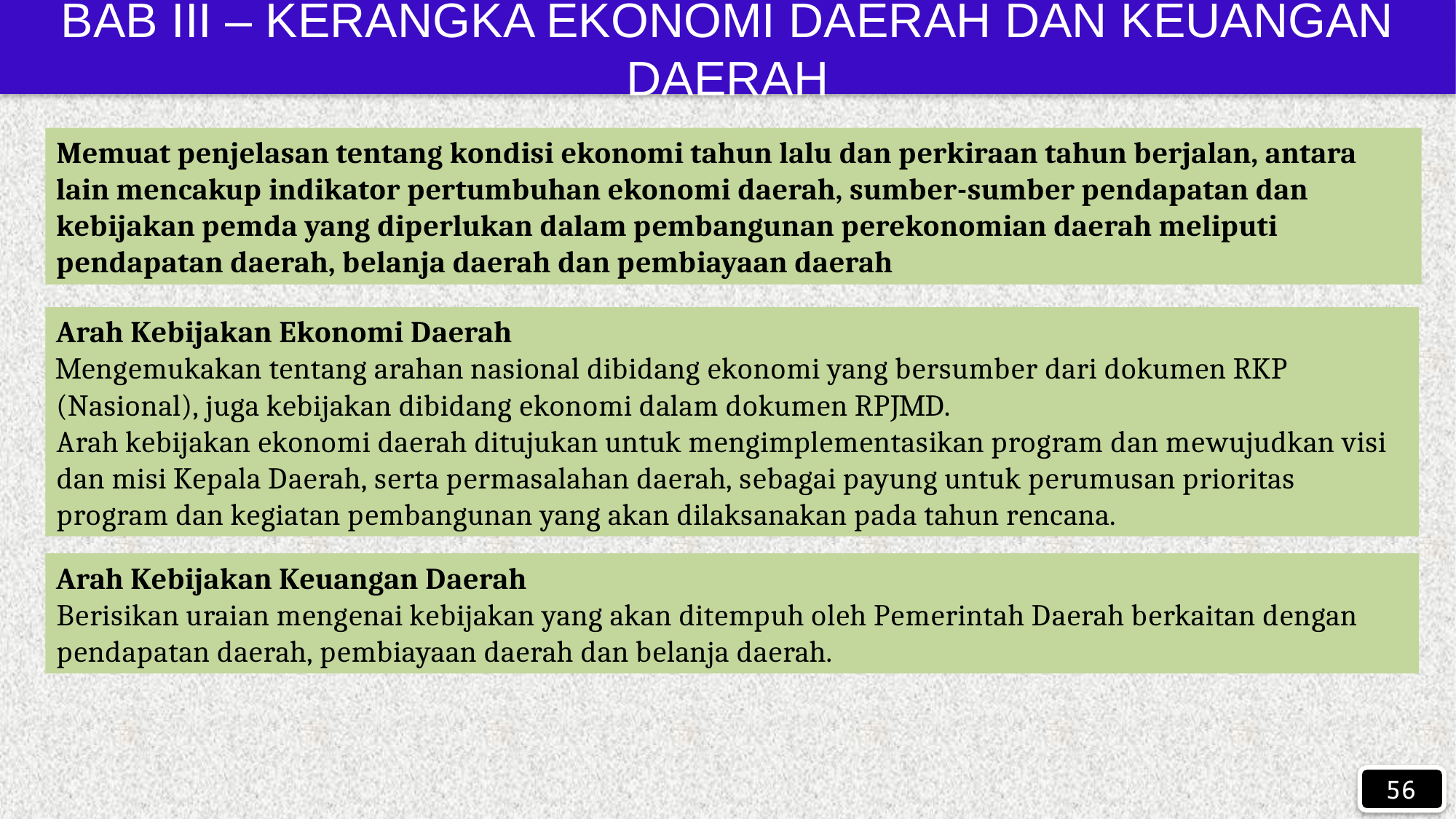

BAB III – KERANGKA EKONOMI DAERAH DAN KEUANGAN DAERAH
Memuat penjelasan tentang kondisi ekonomi tahun lalu dan perkiraan tahun berjalan, antara lain mencakup indikator pertumbuhan ekonomi daerah, sumber-sumber pendapatan dan kebijakan pemda yang diperlukan dalam pembangunan perekonomian daerah meliputi pendapatan daerah, belanja daerah dan pembiayaan daerah
Arah Kebijakan Ekonomi Daerah
Mengemukakan tentang arahan nasional dibidang ekonomi yang bersumber dari dokumen RKP (Nasional), juga kebijakan dibidang ekonomi dalam dokumen RPJMD.
Arah kebijakan ekonomi daerah ditujukan untuk mengimplementasikan program dan mewujudkan visi dan misi Kepala Daerah, serta permasalahan daerah, sebagai payung untuk perumusan prioritas program dan kegiatan pembangunan yang akan dilaksanakan pada tahun rencana.
Arah Kebijakan Keuangan Daerah
Berisikan uraian mengenai kebijakan yang akan ditempuh oleh Pemerintah Daerah berkaitan dengan pendapatan daerah, pembiayaan daerah dan belanja daerah.
56